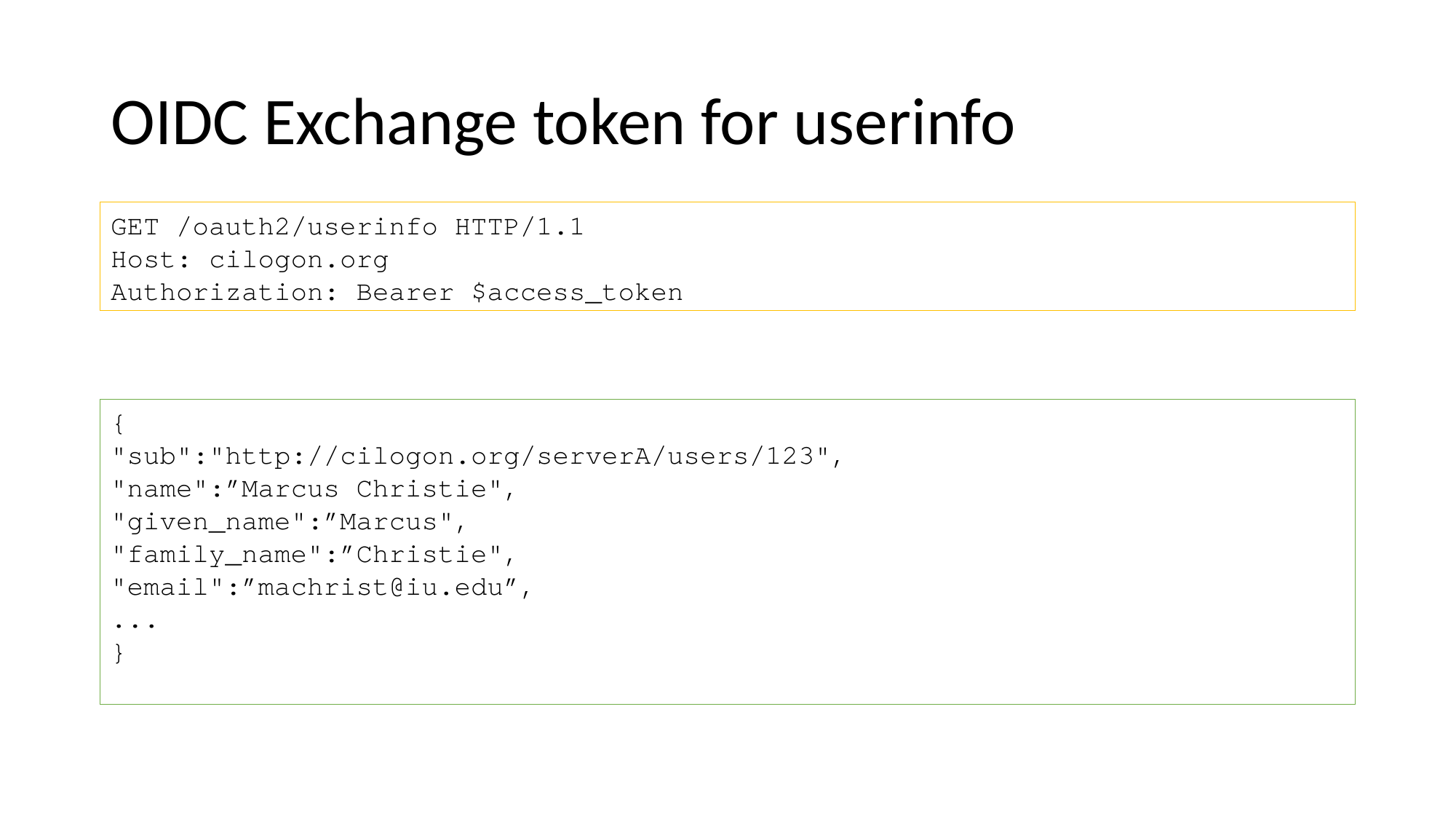

# OIDC Exchange token for userinfo
GET /oauth2/userinfo HTTP/1.1
Host: cilogon.org
Authorization: Bearer $access_token
{
"sub":"http://cilogon.org/serverA/users/123",
"name":”Marcus Christie",
"given_name":”Marcus",
"family_name":”Christie",
"email":”machrist@iu.edu”,
...
}